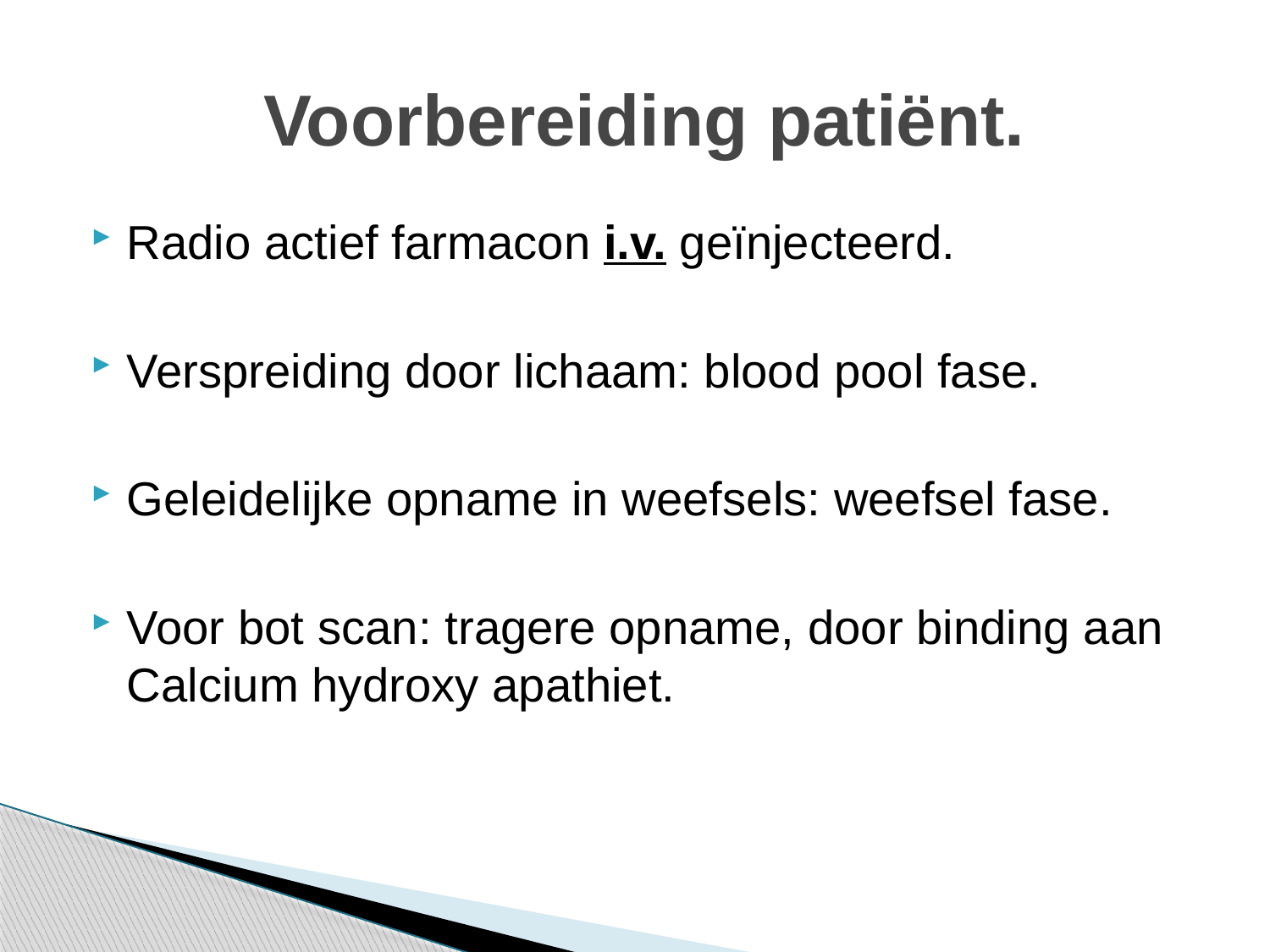

# Voorbereiding patiënt.
Radio actief farmacon i.v. geïnjecteerd.

Verspreiding door lichaam: blood pool fase.

Geleidelijke opname in weefsels: weefsel fase.

Voor bot scan: tragere opname, door binding aan Calcium hydroxy apathiet.